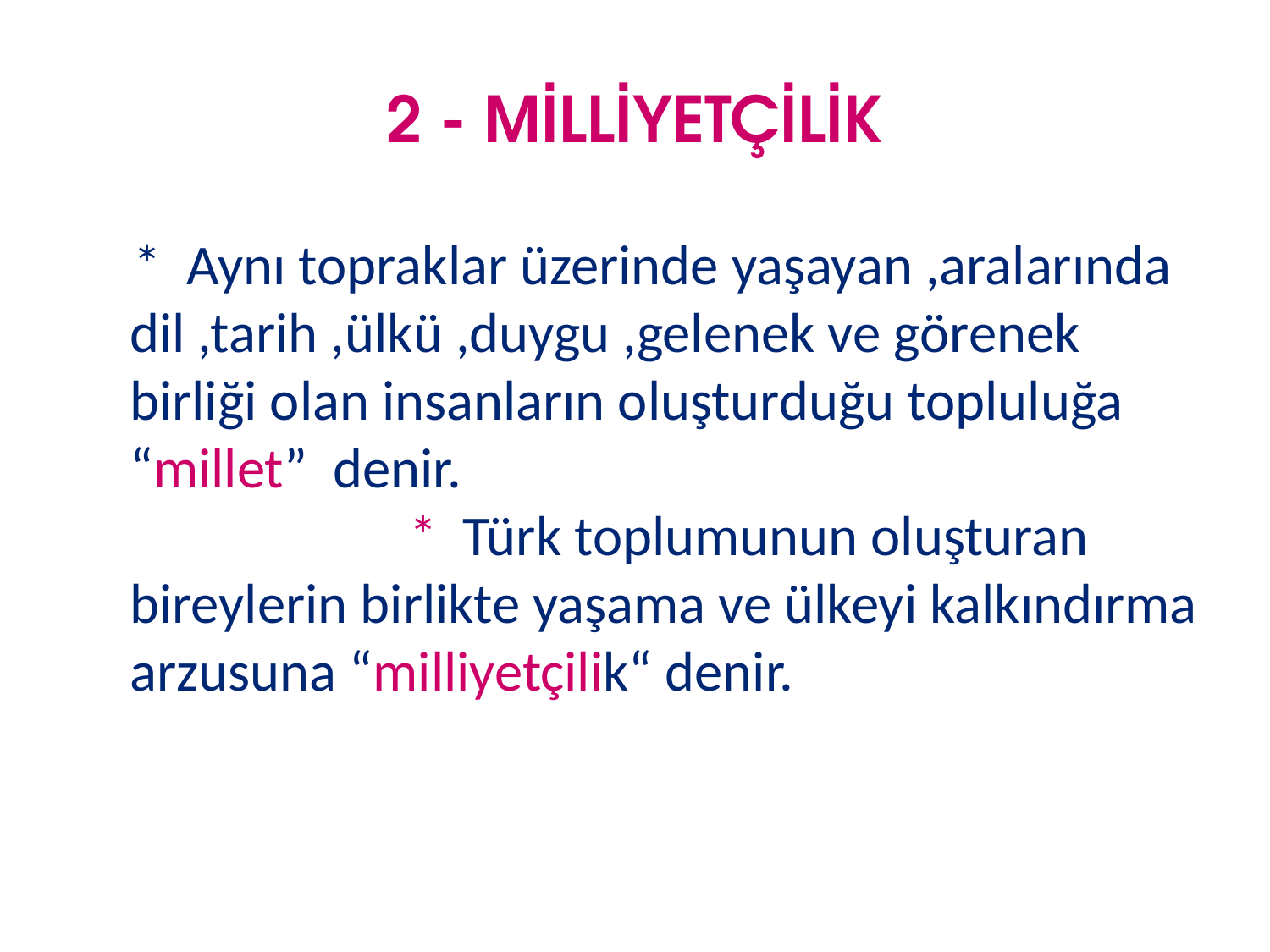

# 2 - MİLLİYETÇİLİK
    *  Aynı topraklar üzerinde yaşayan ,aralarında dil ,tarih ,ülkü ,duygu ,gelenek ve görenek birliği olan insanların oluşturduğu topluluğa “millet”  denir.                                                                                  *  Türk toplumunun oluşturan bireylerin birlikte yaşama ve ülkeyi kalkındırma arzusuna “milliyetçilik“ denir.